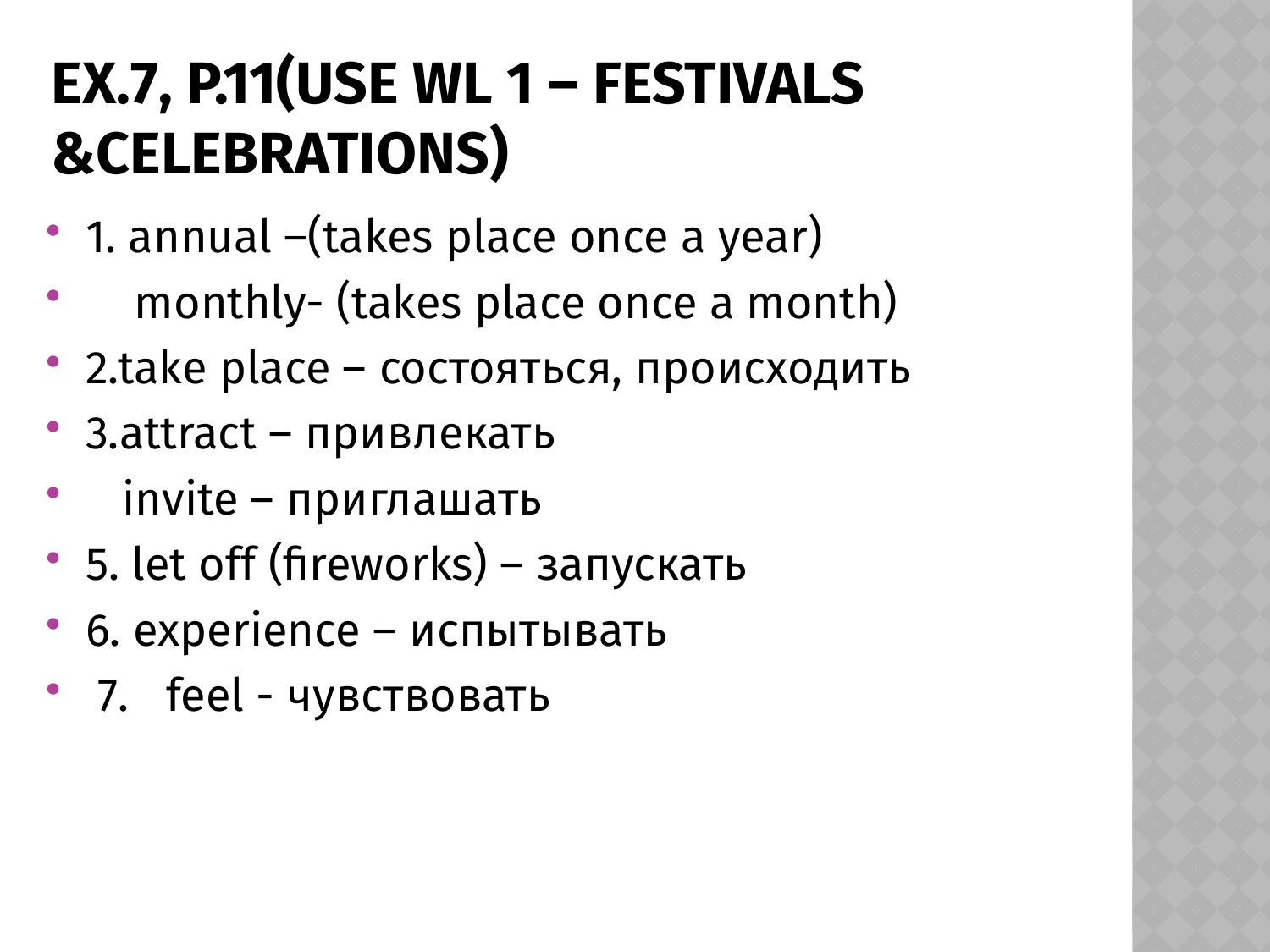

# Ex.7, p.11(Use WL 1 – Festivals &Celebrations)

1. annual –(takes place once a year)
    monthly- (takes place once a month)
2.take place – состояться, происходить
3.attract – привлекать
   invite – приглашать
5. let off (fireworks) – запускать
6. experience – испытывать
 7.   feel - чувствовать